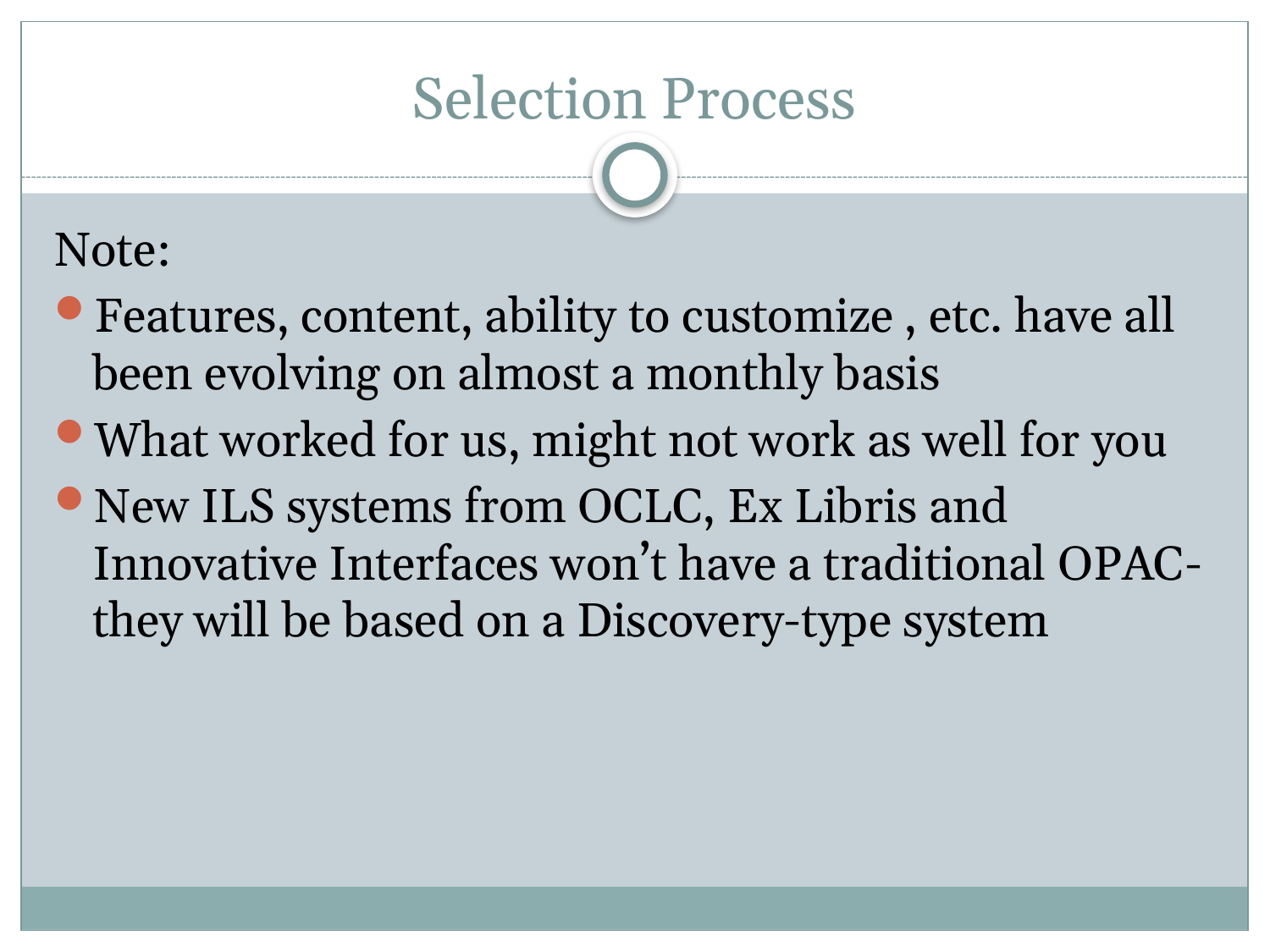

# Selection Process
Note:
Features, content, ability to customize , etc. have all been evolving on almost a monthly basis
What worked for us, might not work as well for you
New ILS systems from OCLC, Ex Libris and Innovative Interfaces won’t have a traditional OPAC- they will be based on a Discovery-type system